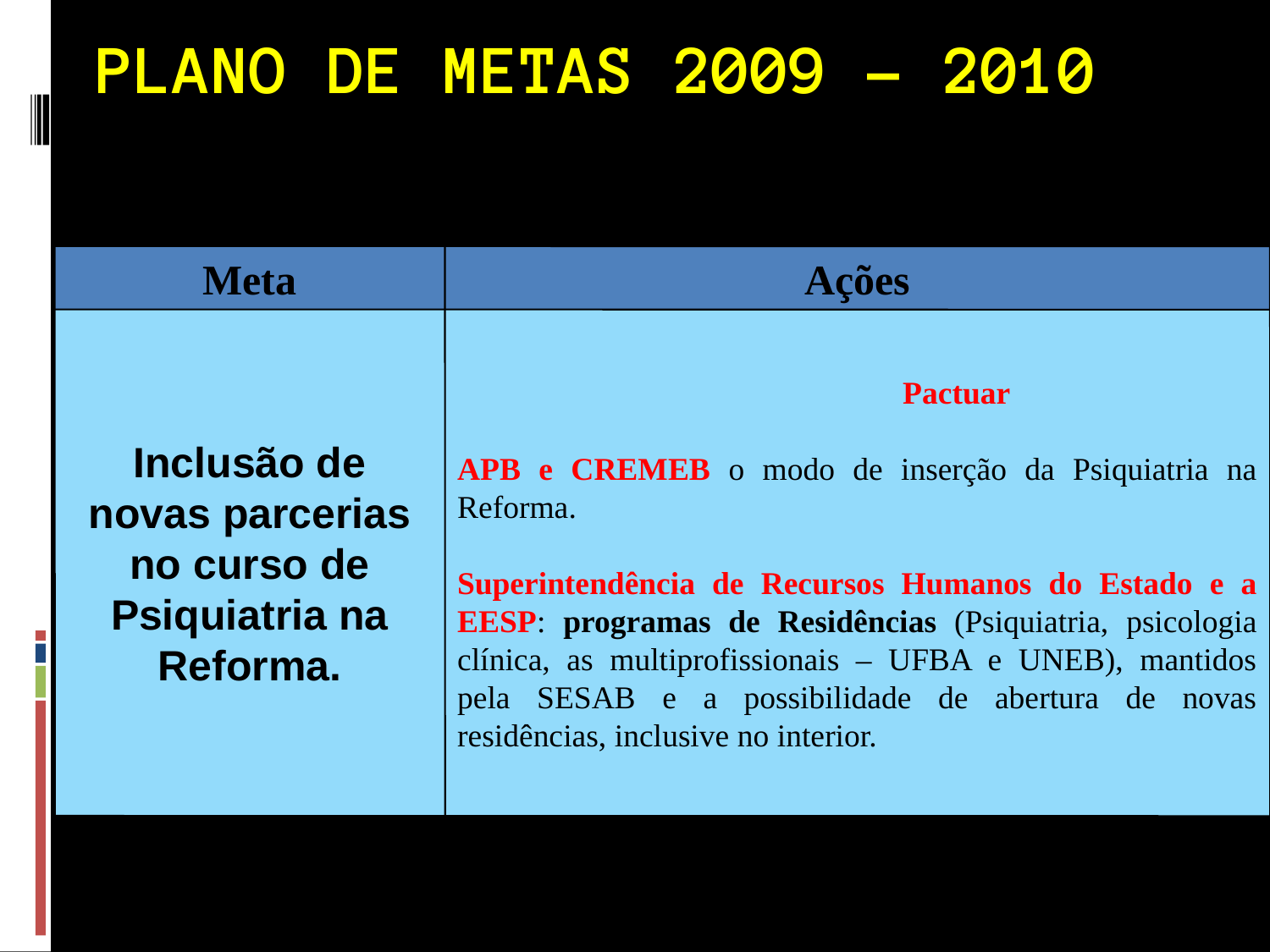

PLANO DE METAS 2009 - 2010
Meta

Ações

Inclusão de novas parcerias no curso de Psiquiatria na Reforma.

			        Pactuar

APB e CREMEB o modo de inserção da Psiquiatria na Reforma.

Superintendência de Recursos Humanos do Estado e a EESP: programas de Residências (Psiquiatria, psicologia clínica, as multiprofissionais – UFBA e UNEB), mantidos pela SESAB e a possibilidade de abertura de novas residências, inclusive no interior.